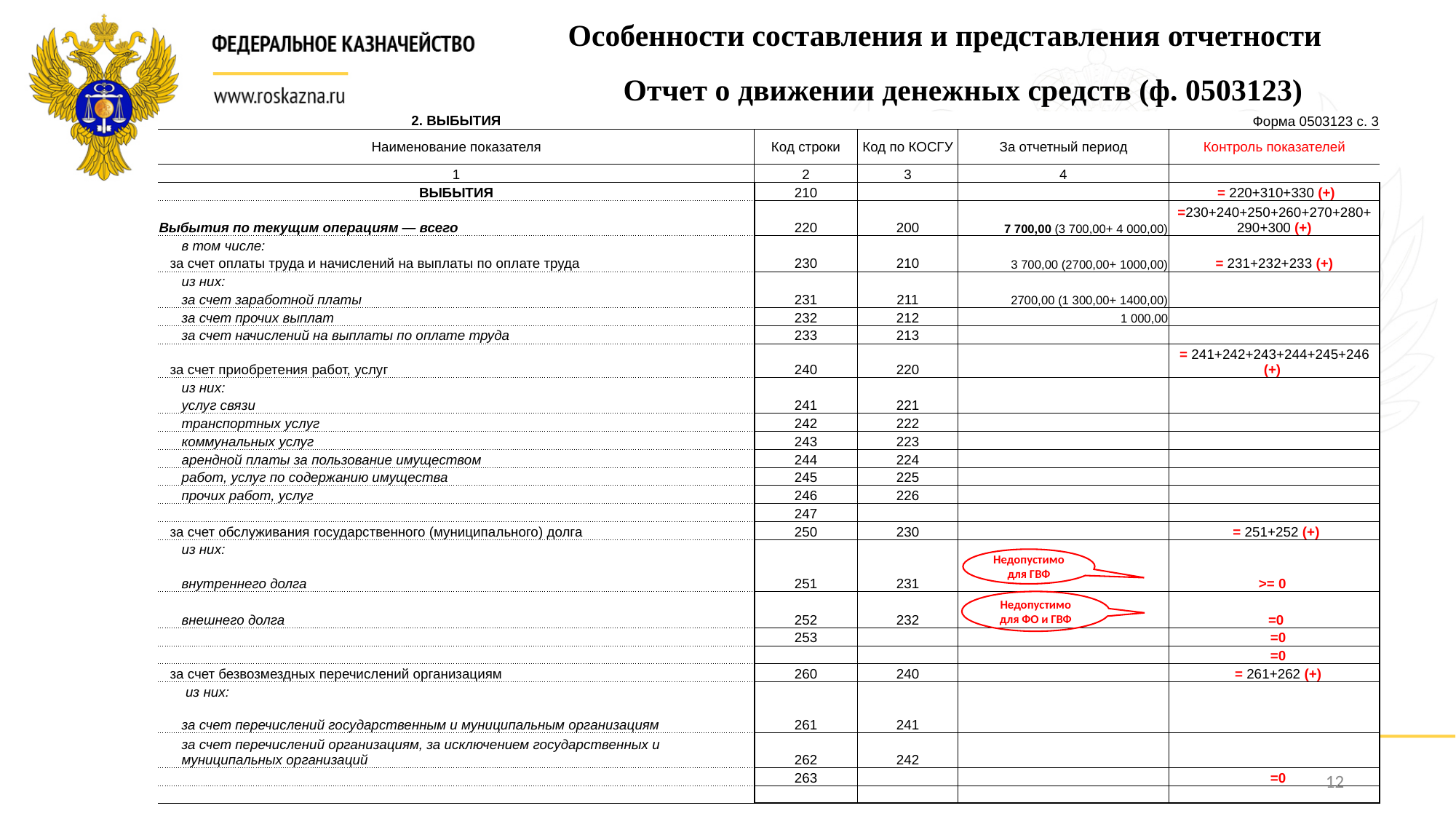

Особенности составления и представления отчетности
Отчет о движении денежных средств (ф. 0503123)
| 2. ВЫБЫТИЯ |  |  |  | Форма 0503123 с. 3 |
| --- | --- | --- | --- | --- |
| Наименование показателя | Код строки | Код по КОСГУ | За отчетный период | Контроль показателей |
| 1 | 2 | 3 | 4 |  |
| ВЫБЫТИЯ | 210 |  |  | = 220+310+330 (+) |
| Выбытия по текущим операциям — всего | 220 | 200 | 7 700,00 (3 700,00+ 4 000,00) | =230+240+250+260+270+280+ 290+300 (+) |
| в том числе: |  |  |  |  |
| за счет оплаты труда и начислений на выплаты по оплате труда | 230 | 210 | 3 700,00 (2700,00+ 1000,00) | = 231+232+233 (+) |
| из них: |  |  |  |  |
| за счет заработной платы | 231 | 211 | 2700,00 (1 300,00+ 1400,00) |  |
| за счет прочих выплат | 232 | 212 | 1 000,00 |  |
| за счет начислений на выплаты по оплате труда | 233 | 213 |  |  |
| за счет приобретения работ, услуг | 240 | 220 |  | = 241+242+243+244+245+246 (+) |
| из них: |  |  |  |  |
| услуг связи | 241 | 221 |  |  |
| транспортных услуг | 242 | 222 |  |  |
| коммунальных услуг | 243 | 223 |  |  |
| арендной платы за пользование имуществом | 244 | 224 |  |  |
| работ, услуг по содержанию имущества | 245 | 225 |  |  |
| прочих работ, услуг | 246 | 226 |  |  |
|  | 247 |  |  |  |
| за счет обслуживания государственного (муниципального) долга | 250 | 230 |  | = 251+252 (+) |
| из них: |  |  |  |  |
| внутреннего долга | 251 | 231 |  | >= 0 |
| внешнего долга | 252 | 232 |  | =0 |
|  | 253 |  |  | =0 |
|  |  |  |  | =0 |
| за счет безвозмездных перечислений организациям | 260 | 240 |  | = 261+262 (+) |
| из них: |  |  |  |  |
| за счет перечислений государственным и муниципальным организациям | 261 | 241 |  |  |
| за счет перечислений организациям, за исключением государственных и муниципальных организаций | 262 | 242 |  |  |
|  | 263 |  |  | =0 |
|  |  |  |  |  |
Недопустимо для ГВФ
Недопустимо для ФО и ГВФ
12